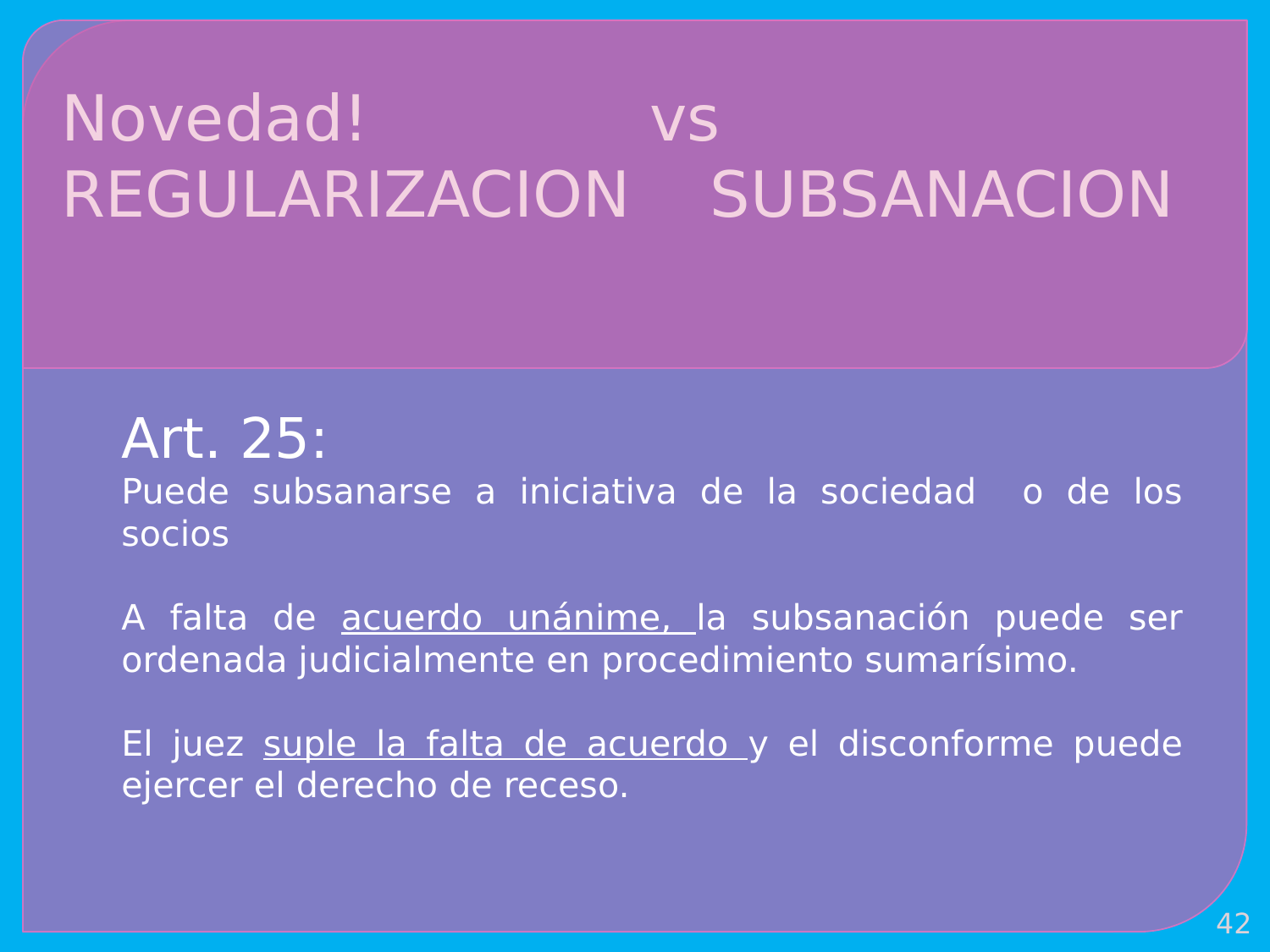

# Novedad! REGULARIZACION vs SUBSANACION
Art. 25:
Puede subsanarse a iniciativa de la sociedad  o de los socios

A falta de acuerdo unánime, la subsanación puede ser ordenada judicialmente en procedimiento sumarísimo.

El juez suple la falta de acuerdo y el disconforme puede ejercer el derecho de receso.

42